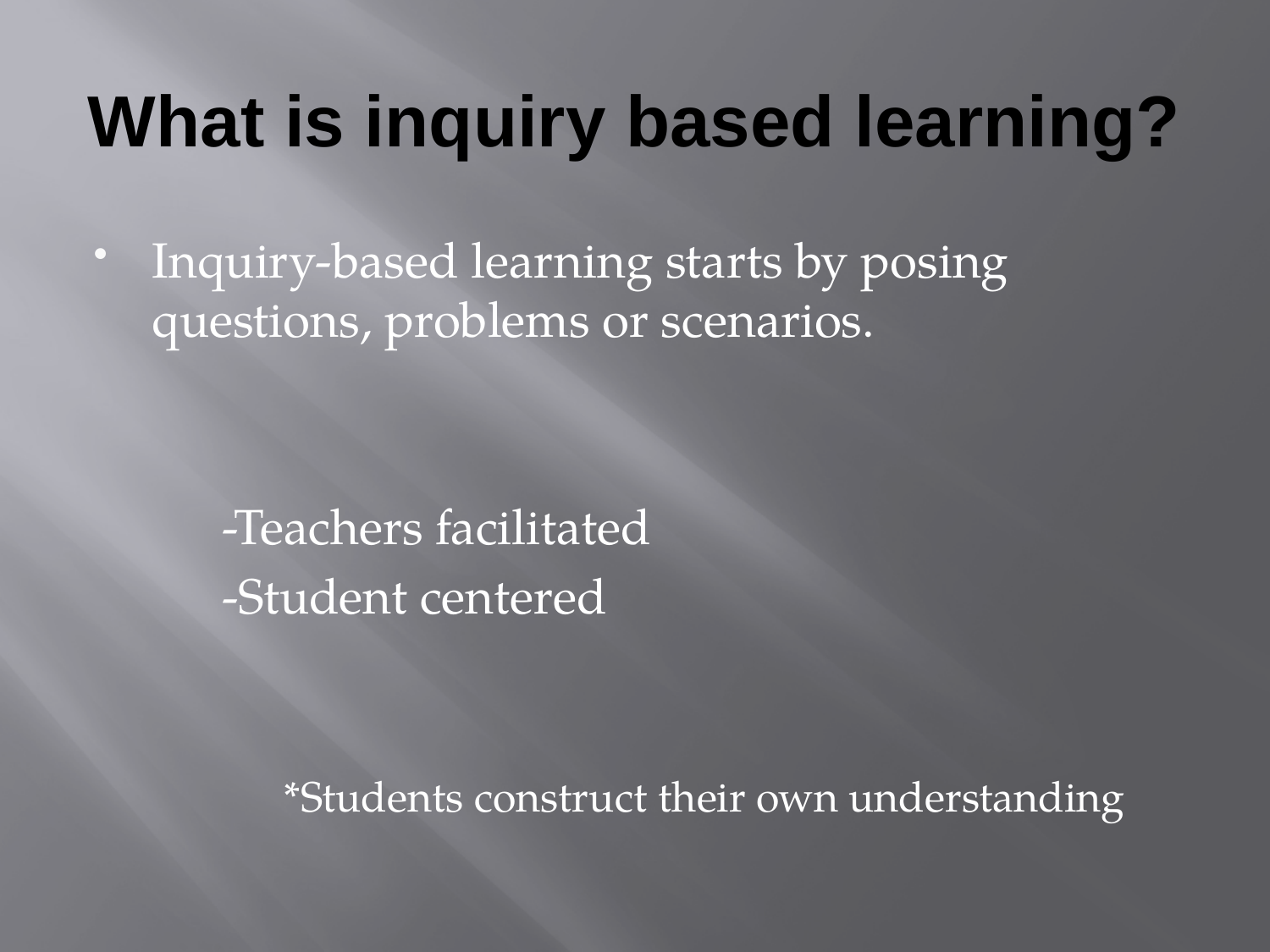

# What is inquiry based learning?
Inquiry-based learning starts by posing questions, problems or scenarios.

	-Teachers facilitated
	-Student centered

	*Students construct their own understanding